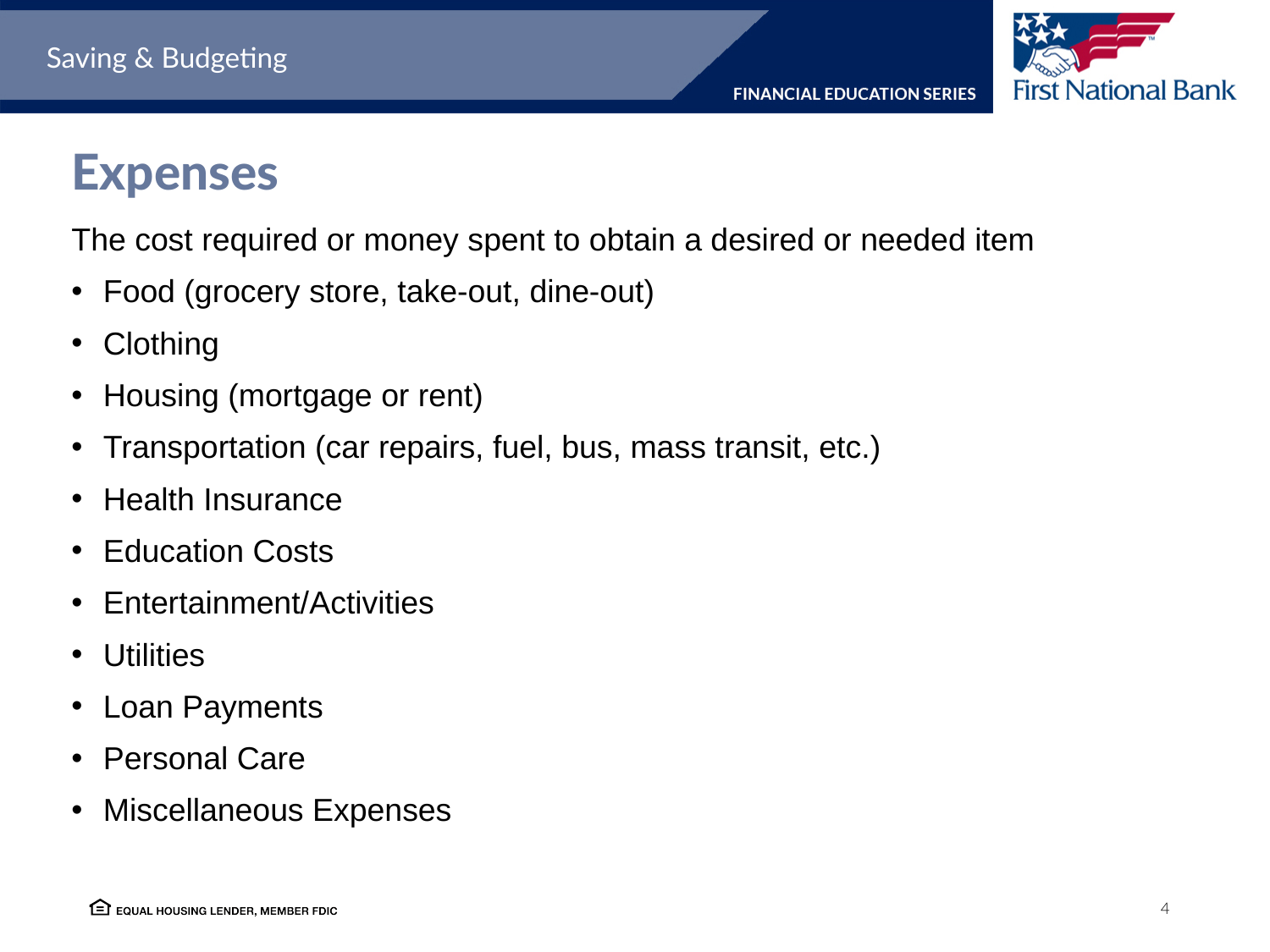

Saving & Budgeting
# Expenses
The cost required or money spent to obtain a desired or needed item
Food (grocery store, take-out, dine-out)
Clothing
Housing (mortgage or rent)
Transportation (car repairs, fuel, bus, mass transit, etc.)
Health Insurance
Education Costs
Entertainment/Activities
Utilities
Loan Payments
Personal Care
Miscellaneous Expenses
4